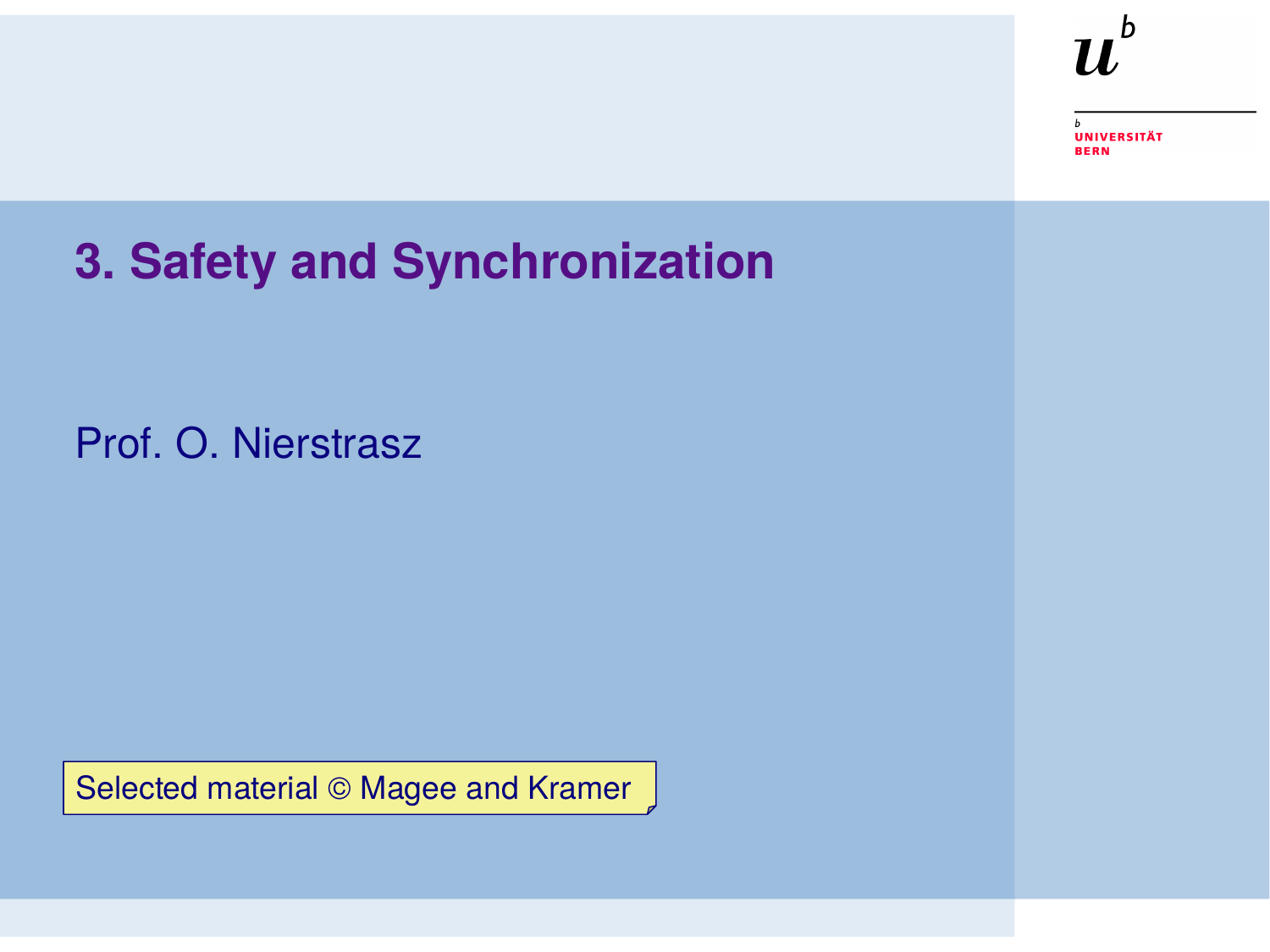

# 3. Safety and Synchronization
Prof. O. Nierstrasz
Selected material © Magee and Kramer